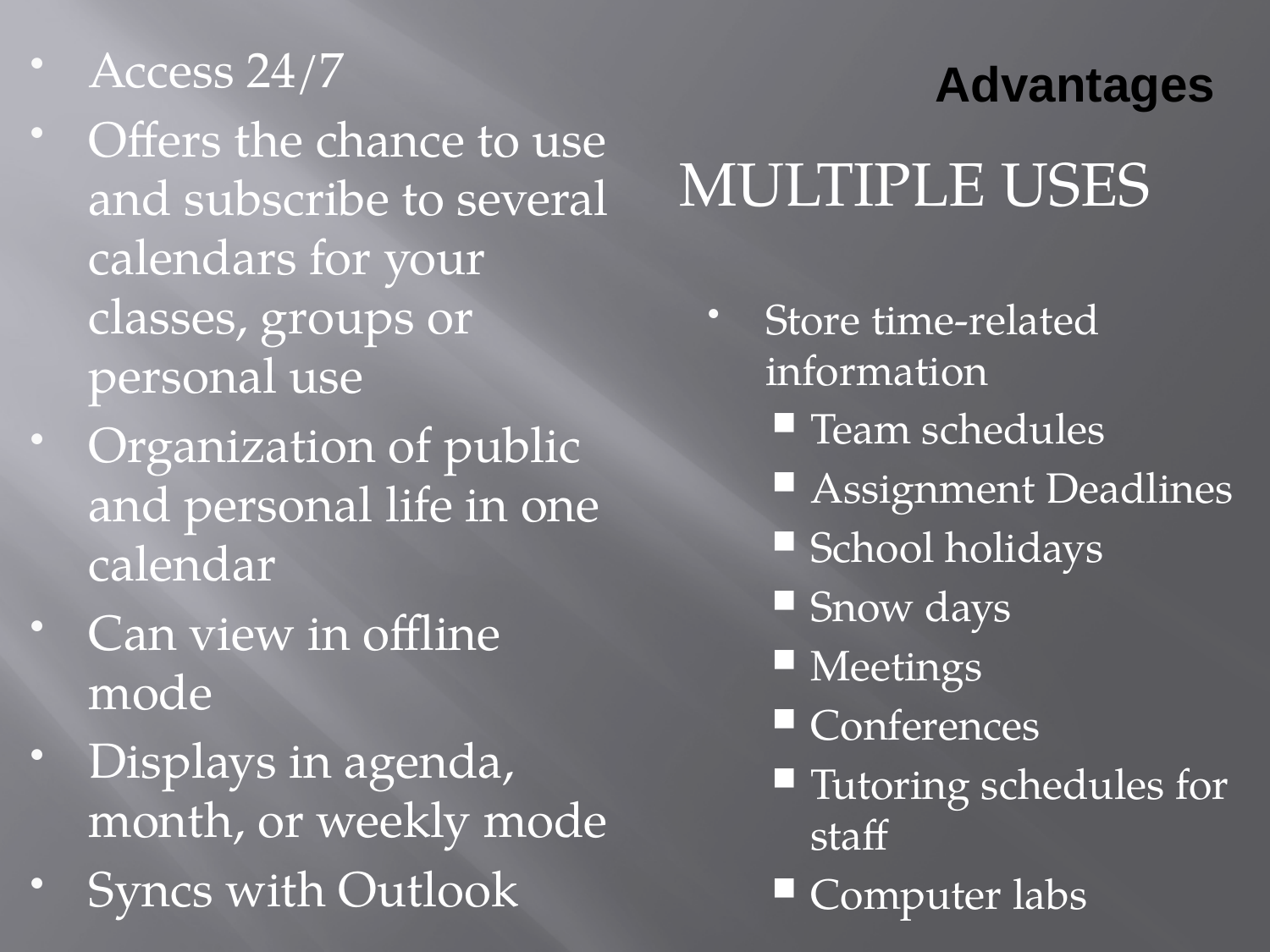

# Advantages
Access 24/7
Offers the chance to use and subscribe to several calendars for your classes, groups or personal use
Organization of public and personal life in one calendar
Can view in offline mode
Displays in agenda, month, or weekly mode
Syncs with Outlook
Multiple Uses
Store time-related information
Team schedules
Assignment Deadlines
School holidays
Snow days
Meetings
Conferences
Tutoring schedules for staff
Computer labs